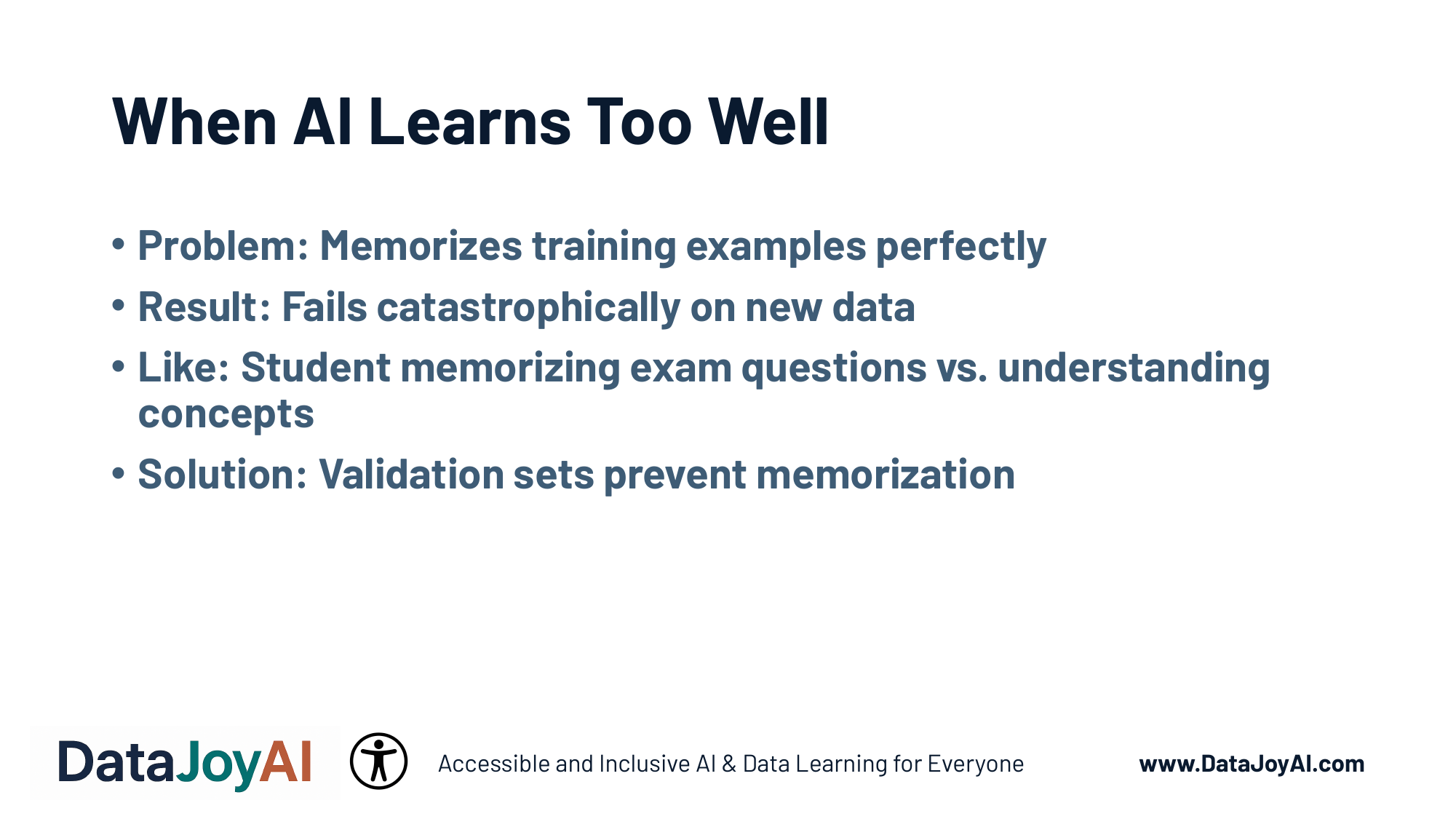

# When AI Learns Too Well
Problem: Memorizes training examples perfectly
Result: Fails catastrophically on new data
Like: Student memorizing exam questions vs. understanding concepts
Solution: Validation sets prevent memorization